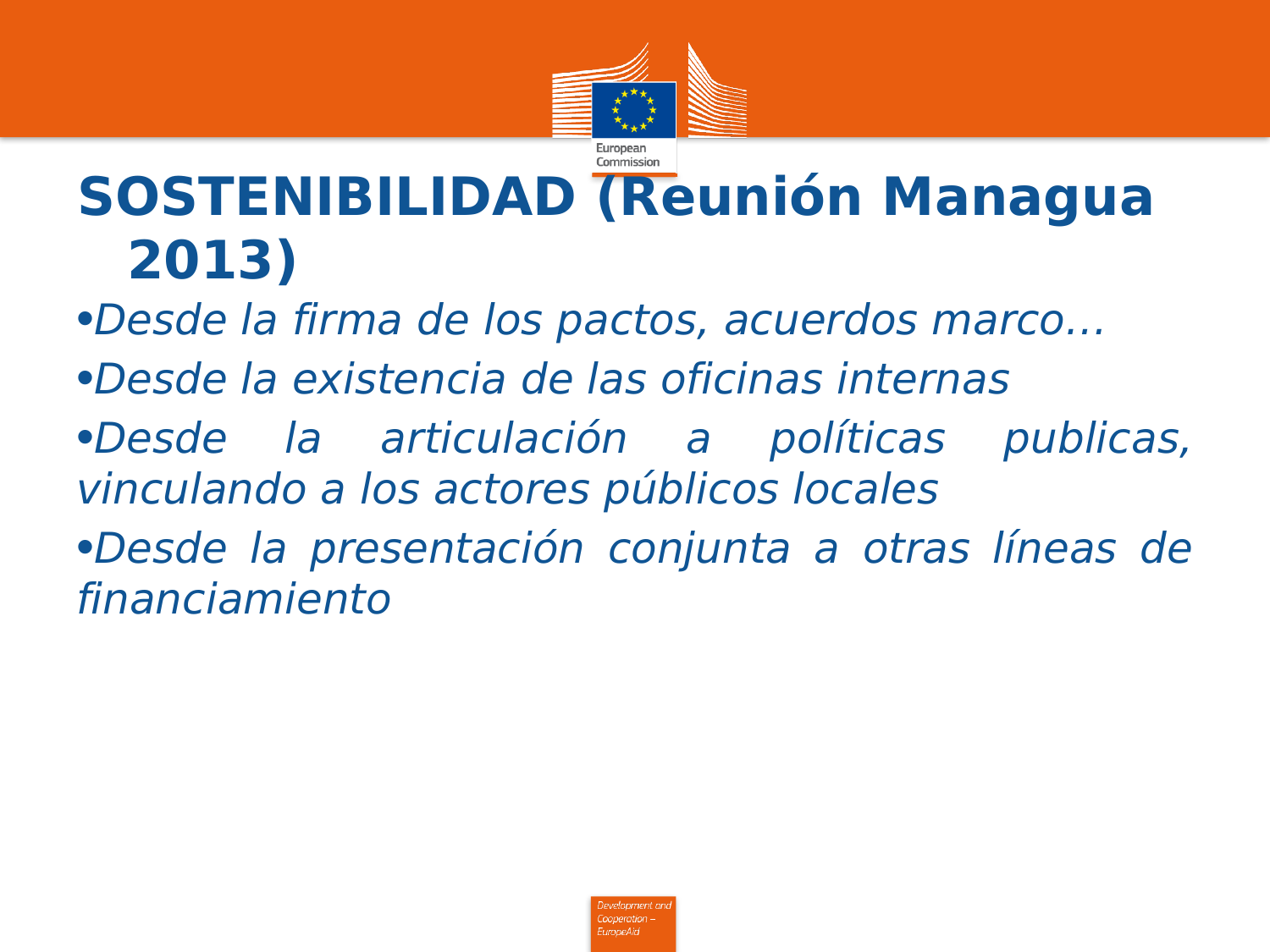

# SOSTENIBILIDAD (Reunión Managua 2013)
Desde la firma de los pactos, acuerdos marco…
Desde la existencia de las oficinas internas
Desde la articulación a políticas publicas, vinculando a los actores públicos locales
Desde la presentación conjunta a otras líneas de financiamiento